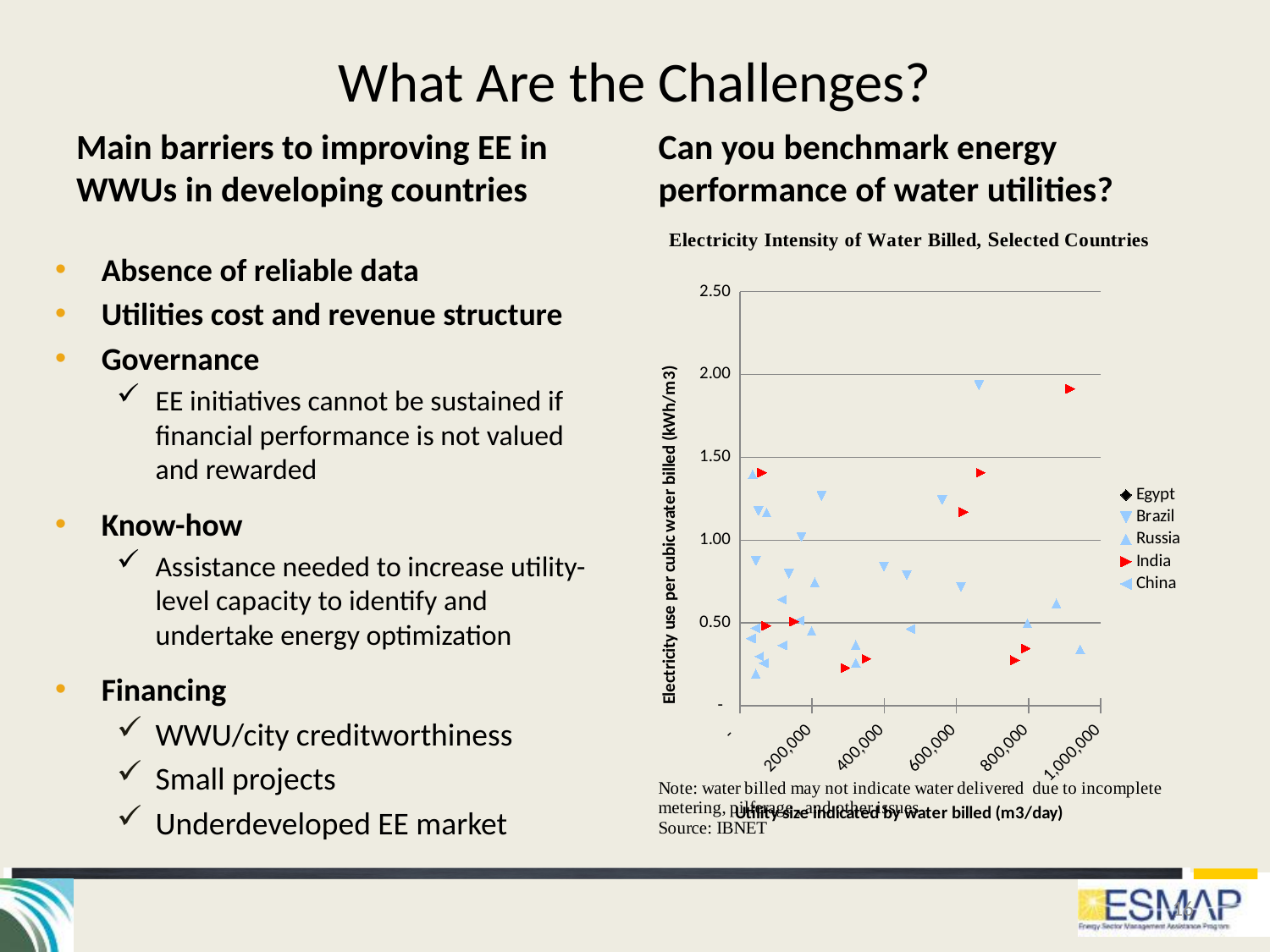

# What Are the Challenges?
Main barriers to improving EE in WWUs in developing countries
Can you benchmark energy performance of water utilities?

### Chart

| Category |  |  |  |  |  |
|---|---|---|---|---|---|
Absence of reliable data
Utilities cost and revenue structure
Governance
EE initiatives cannot be sustained if financial performance is not valued and rewarded
Know-how
Assistance needed to increase utility-level capacity to identify and undertake energy optimization
Financing
WWU/city creditworthiness
Small projects
Underdeveloped EE market
16